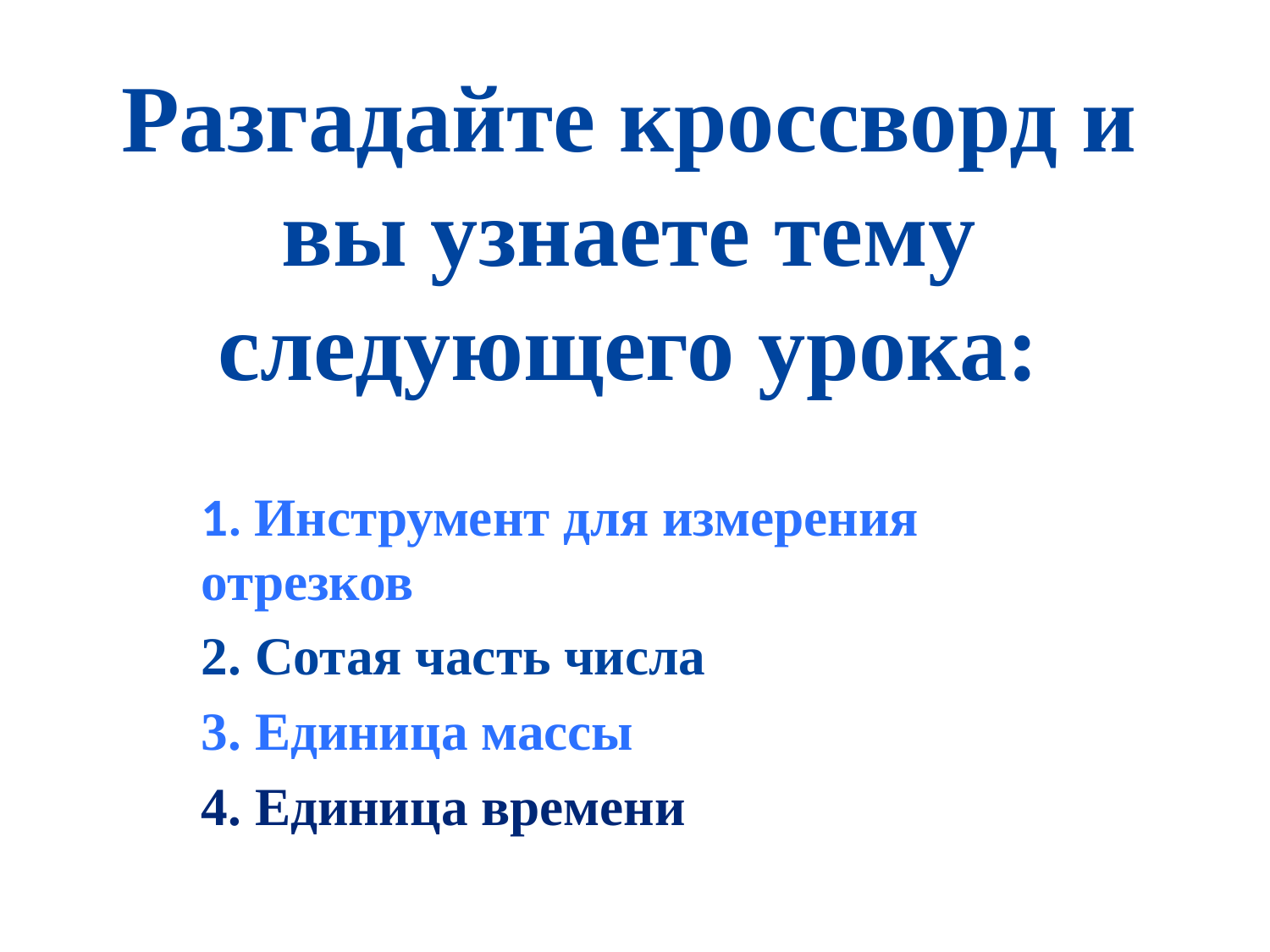

# Разгадайте кроссворд и вы узнаете тему следующего урока:
1. Инструмент для измерения отрезков
2. Сотая часть числа
3. Единица массы
4. Единица времени